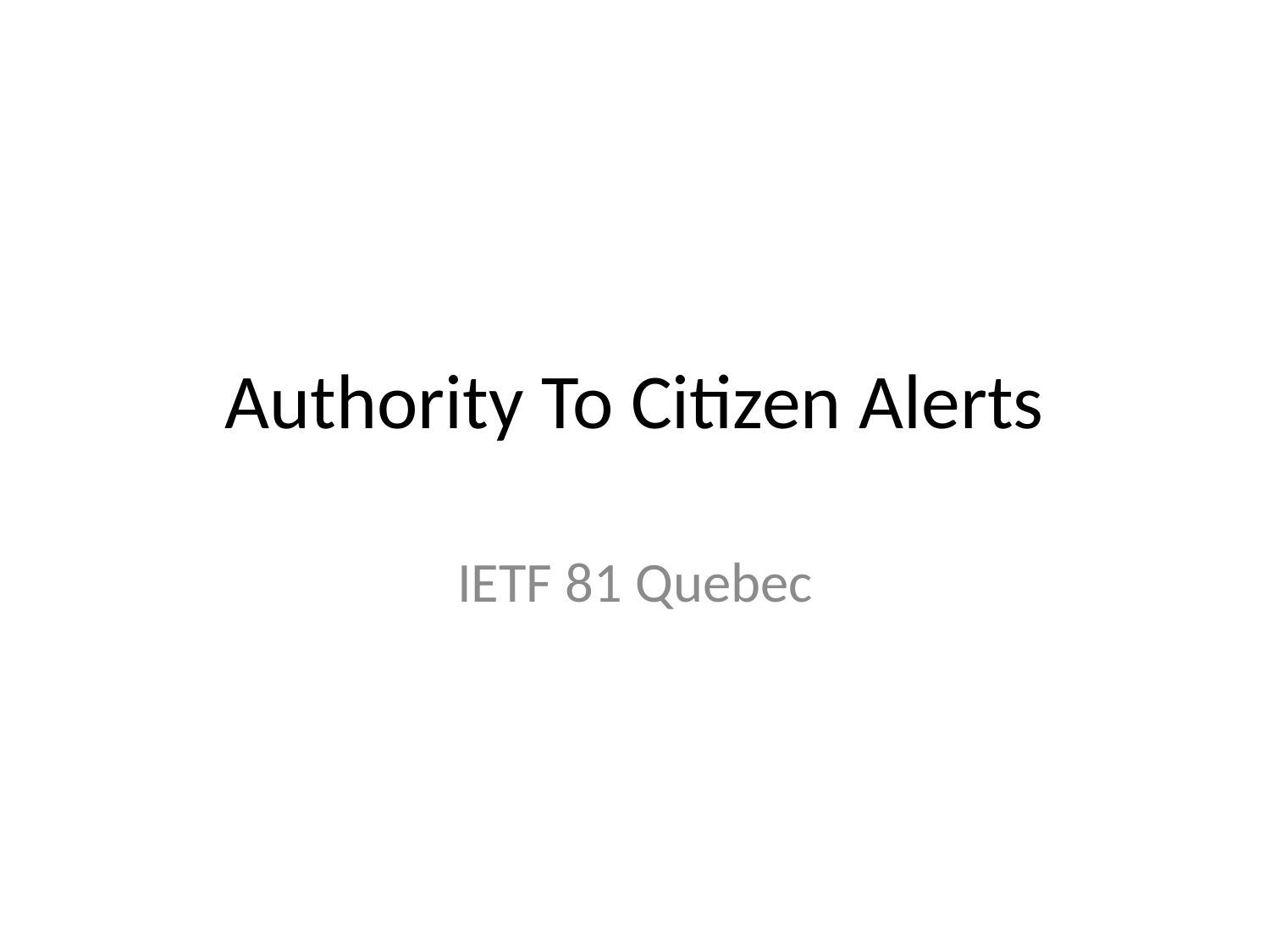

# Authority To Citizen Alerts
IETF 81 Quebec